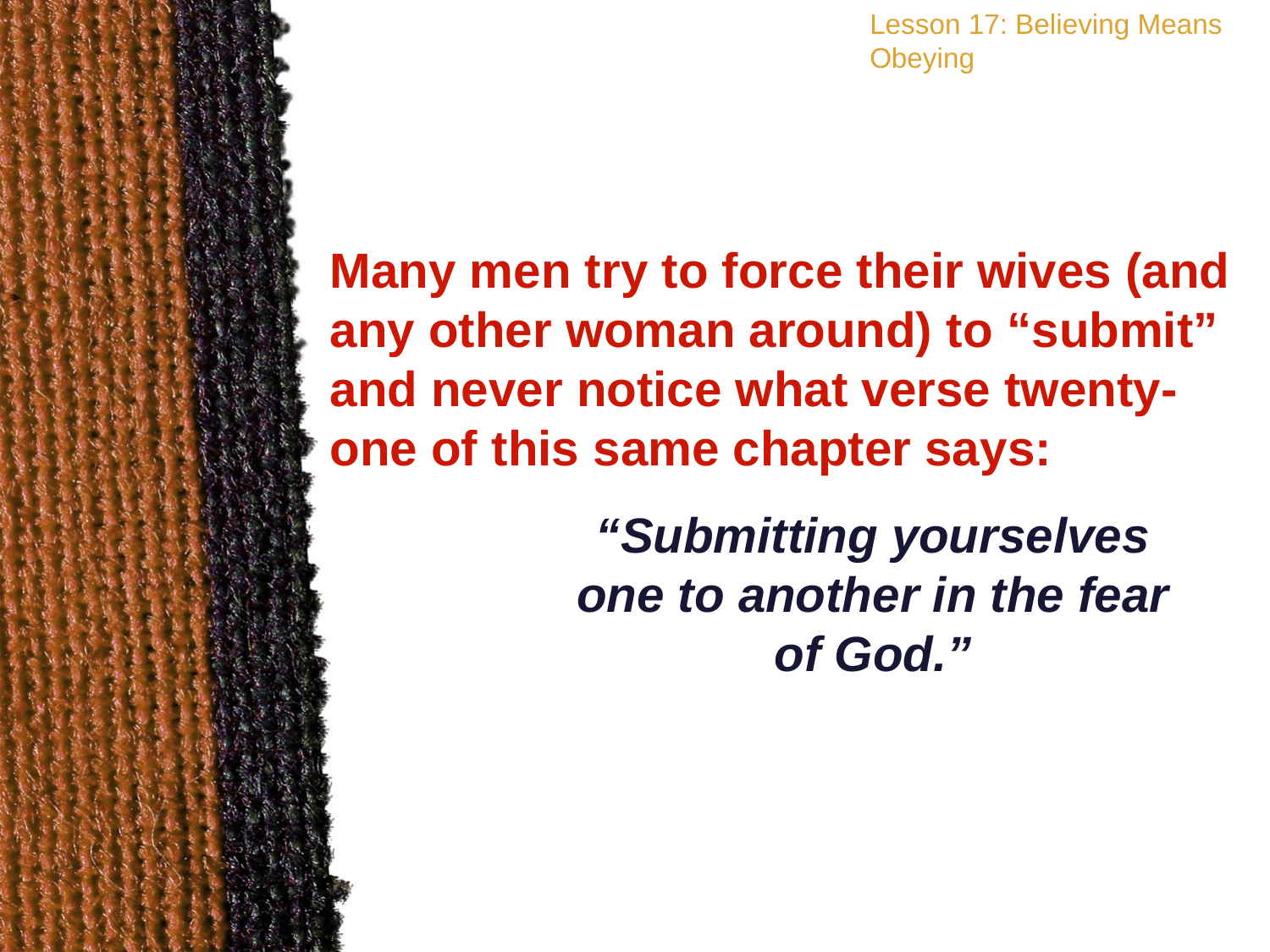

Lesson 17: Believing Means Obeying
Many men try to force their wives (and any other woman around) to “submit” and never notice what verse twenty-one of this same chapter says:
“Submitting yourselves one to another in the fear of God.”